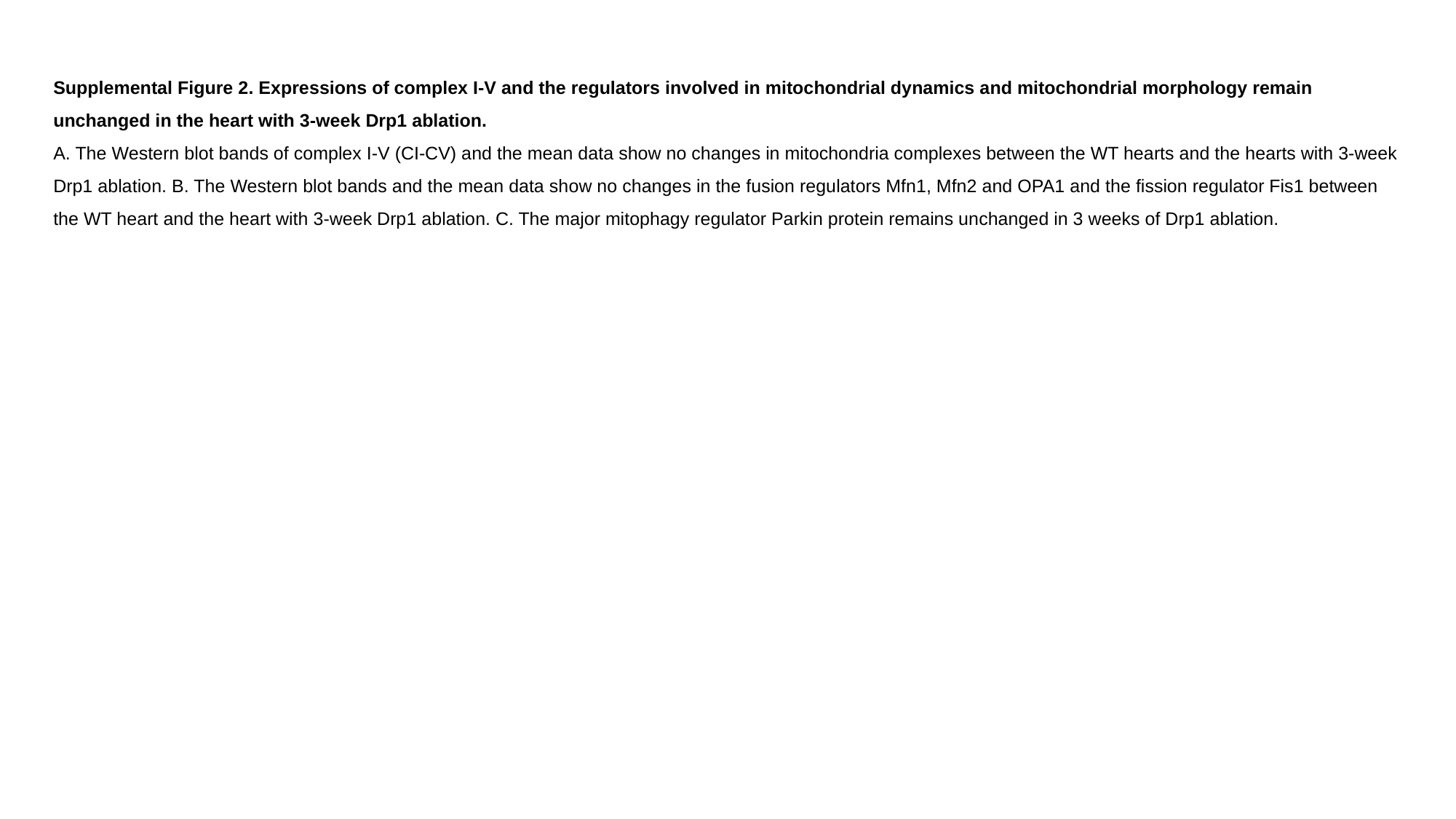

Supplemental Figure 2. Expressions of complex I-V and the regulators involved in mitochondrial dynamics and mitochondrial morphology remain unchanged in the heart with 3-week Drp1 ablation.
A. The Western blot bands of complex I-V (CI-CV) and the mean data show no changes in mitochondria complexes between the WT hearts and the hearts with 3-week Drp1 ablation. B. The Western blot bands and the mean data show no changes in the fusion regulators Mfn1, Mfn2 and OPA1 and the fission regulator Fis1 between the WT heart and the heart with 3-week Drp1 ablation. C. The major mitophagy regulator Parkin protein remains unchanged in 3 weeks of Drp1 ablation.